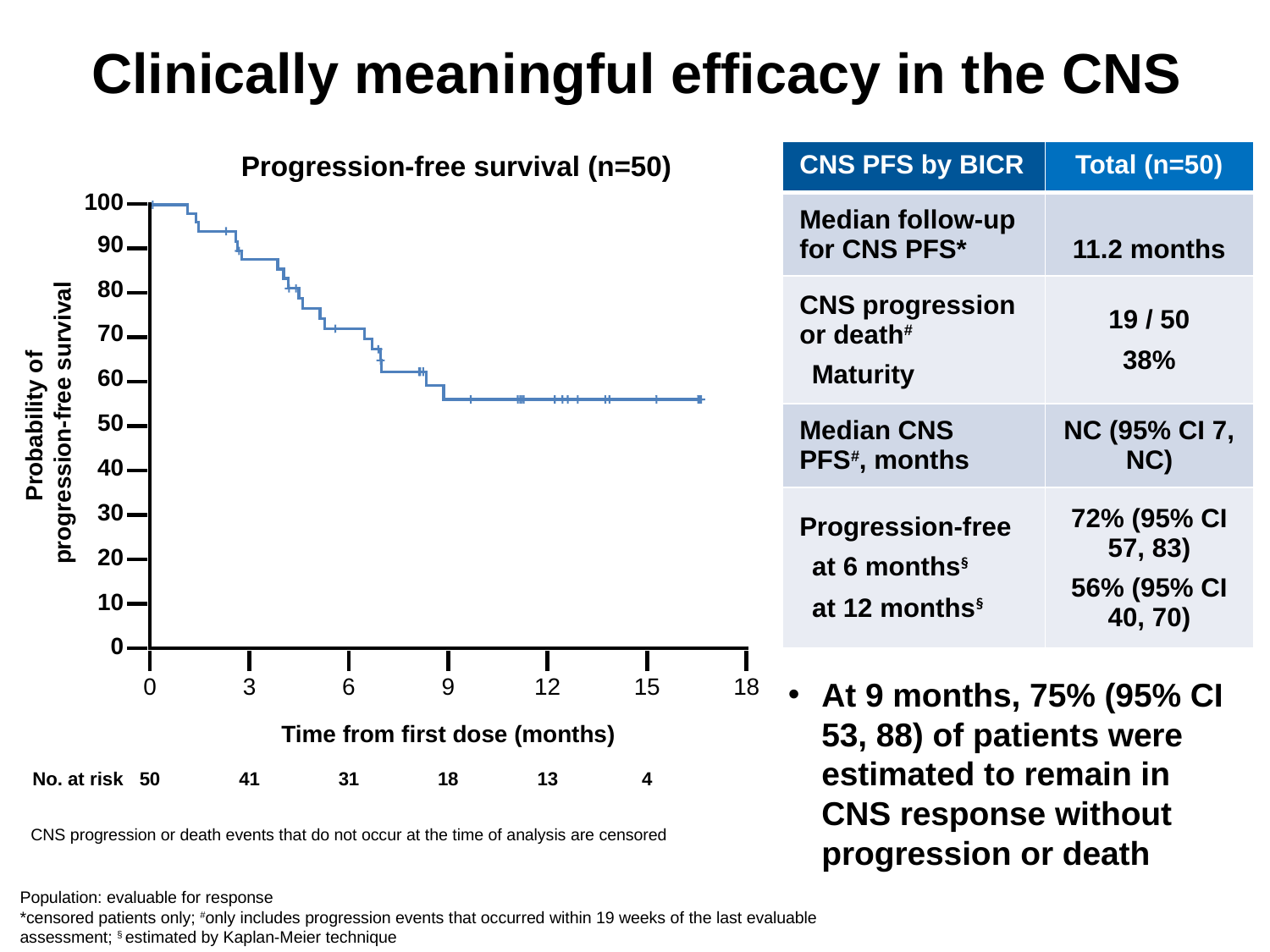

# Clinically meaningful efficacy in the CNS
| CNS PFS by BICR | Total (n=50) |
| --- | --- |
| Median follow-up for CNS PFS\* | 11.2 months |
| CNS progression or death# Maturity | 19 / 50 38% |
| Median CNS PFS#, months | NC (95% CI 7, NC) |
| Progression-free at 6 months§ at 12 months§ | 72% (95% CI 57, 83) 56% (95% CI 40, 70) |
Progression-free survival (n=50)
100

90
80
70
60
Probability of
 progression-free survival
50
40
30
20
10
0
0
3
6
9
12
15
18
Time from first dose (months)
No. at risk
50
41
31
18
13
4
At 9 months, 75% (95% CI 53, 88) of patients were estimated to remain in CNS response without progression or death
CNS progression or death events that do not occur at the time of analysis are censored
Population: evaluable for response
*censored patients only; #only includes progression events that occurred within 19 weeks of the last evaluable assessment; § estimated by Kaplan-Meier technique